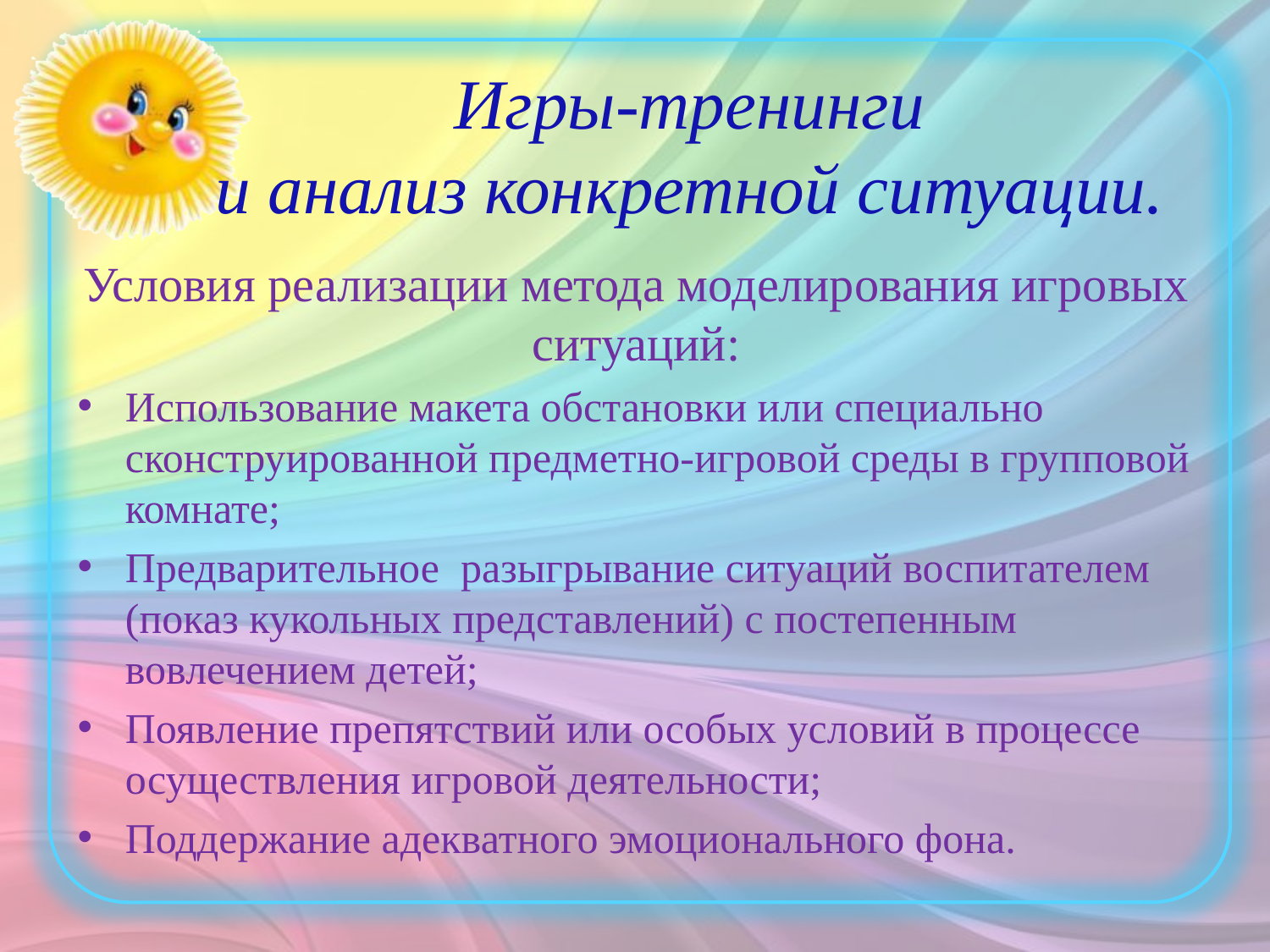

# Игры-тренинги и анализ конкретной ситуации.
Условия реализации метода моделирования игровых ситуаций:
Использование макета обстановки или специально сконструированной предметно-игровой среды в групповой комнате;
Предварительное  разыгрывание ситуаций воспитателем (показ кукольных представлений) с постепенным вовлечением детей;
Появление препятствий или особых условий в процессе осуществления игровой деятельности;
Поддержание адекватного эмоционального фона.